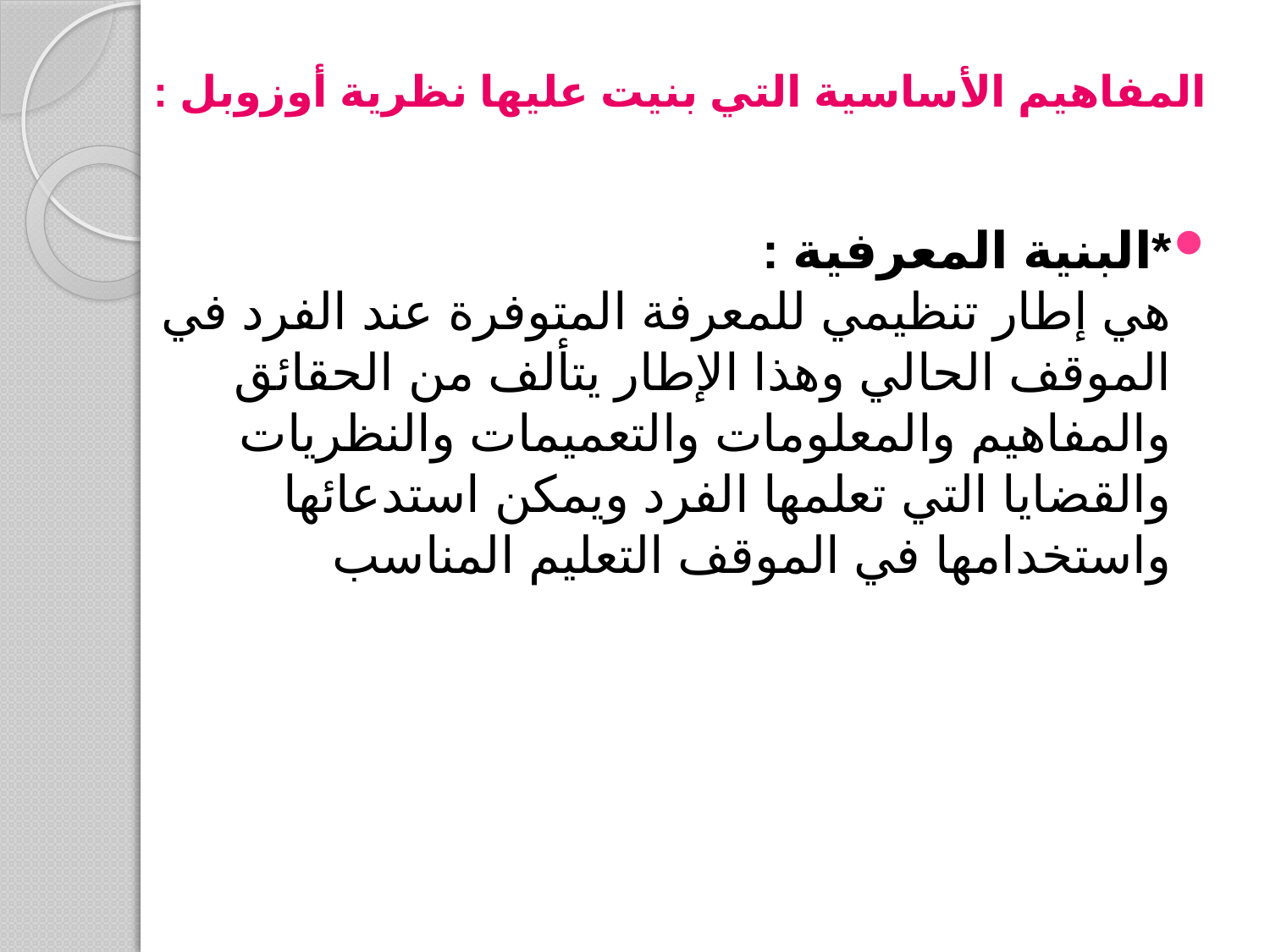

# المفاهيم الأساسية التي بنيت عليها نظرية أوزوبل :
*البنية المعرفية :
هي إطار تنظيمي للمعرفة المتوفرة عند الفرد في الموقف الحالي وهذا الإطار يتألف من الحقائق والمفاهيم والمعلومات والتعميمات والنظريات والقضايا التي تعلمها الفرد ويمكن استدعائها واستخدامها في الموقف التعليم المناسب